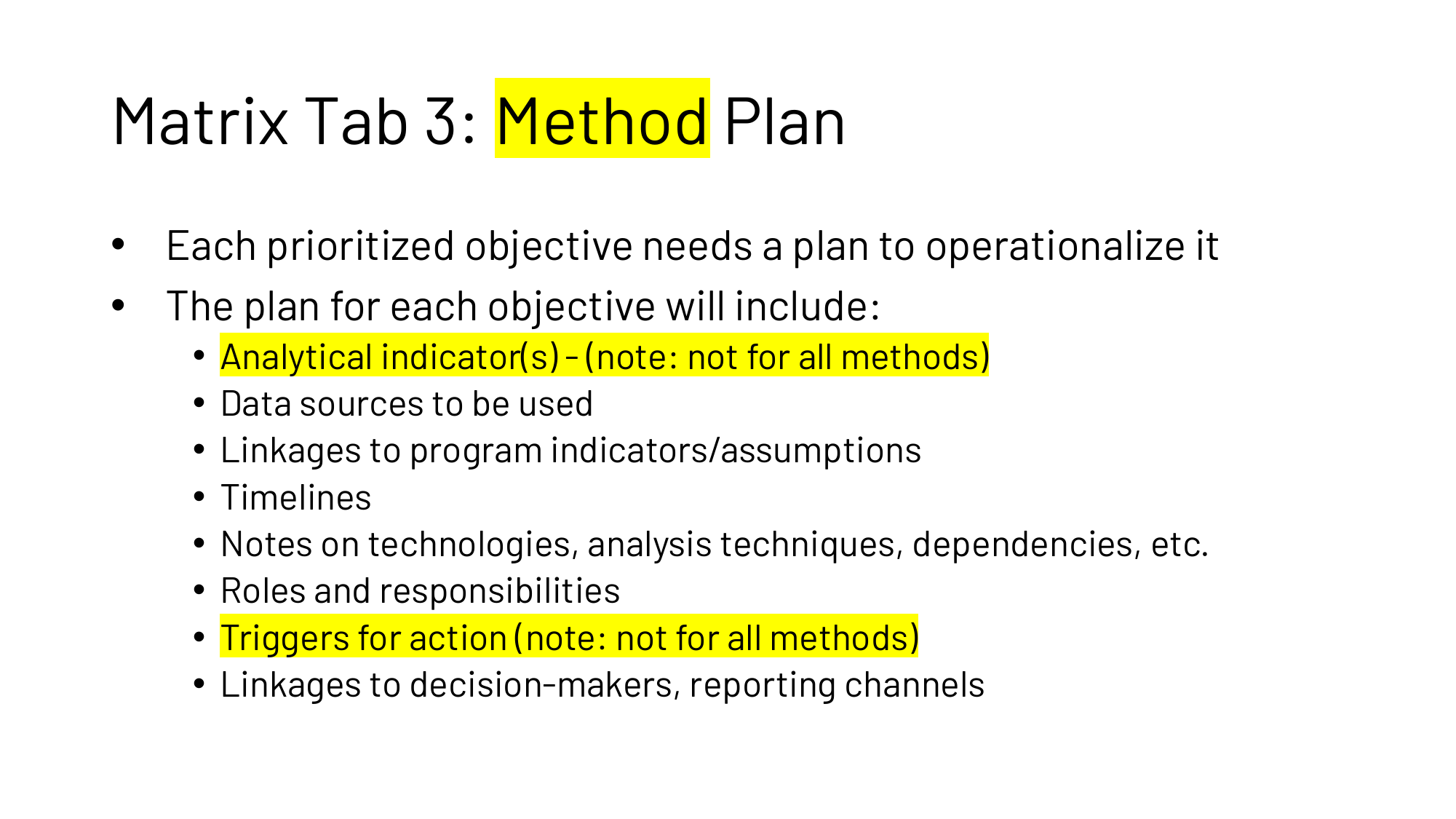

# Matrix Tab 3: Method Plan
Each prioritized objective needs a plan to operationalize it
The plan for each objective will include:
Analytical indicator(s) - (note: not for all methods)
Data sources to be used
Linkages to program indicators/assumptions
Timelines
Notes on technologies, analysis techniques, dependencies, etc.
Roles and responsibilities
Triggers for action (note: not for all methods)
Linkages to decision-makers, reporting channels